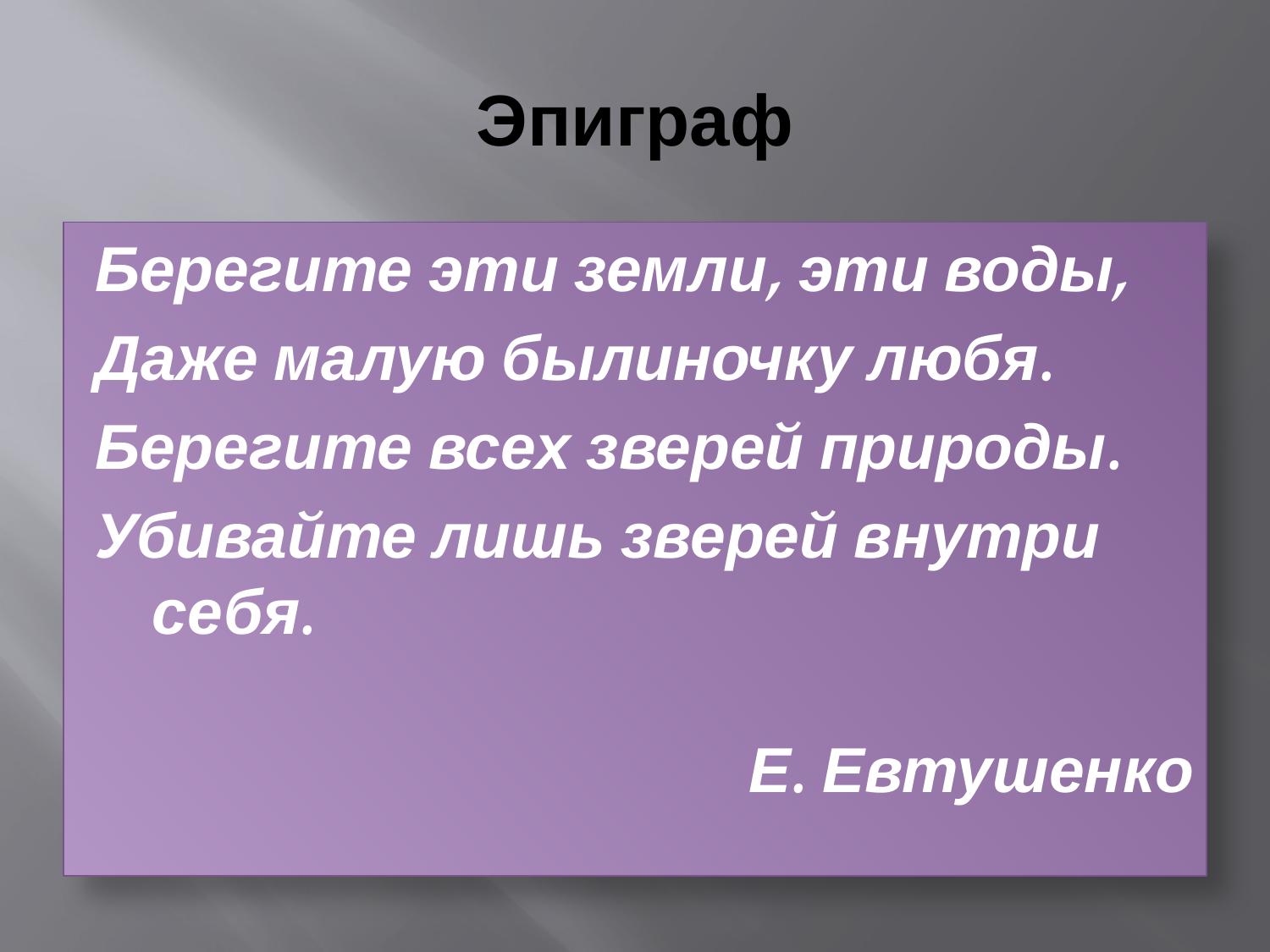

# Эпиграф
Берегите эти земли, эти воды,
Даже малую былиночку любя.
Берегите всех зверей природы.
Убивайте лишь зверей внутри себя.

Е. Евтушенко